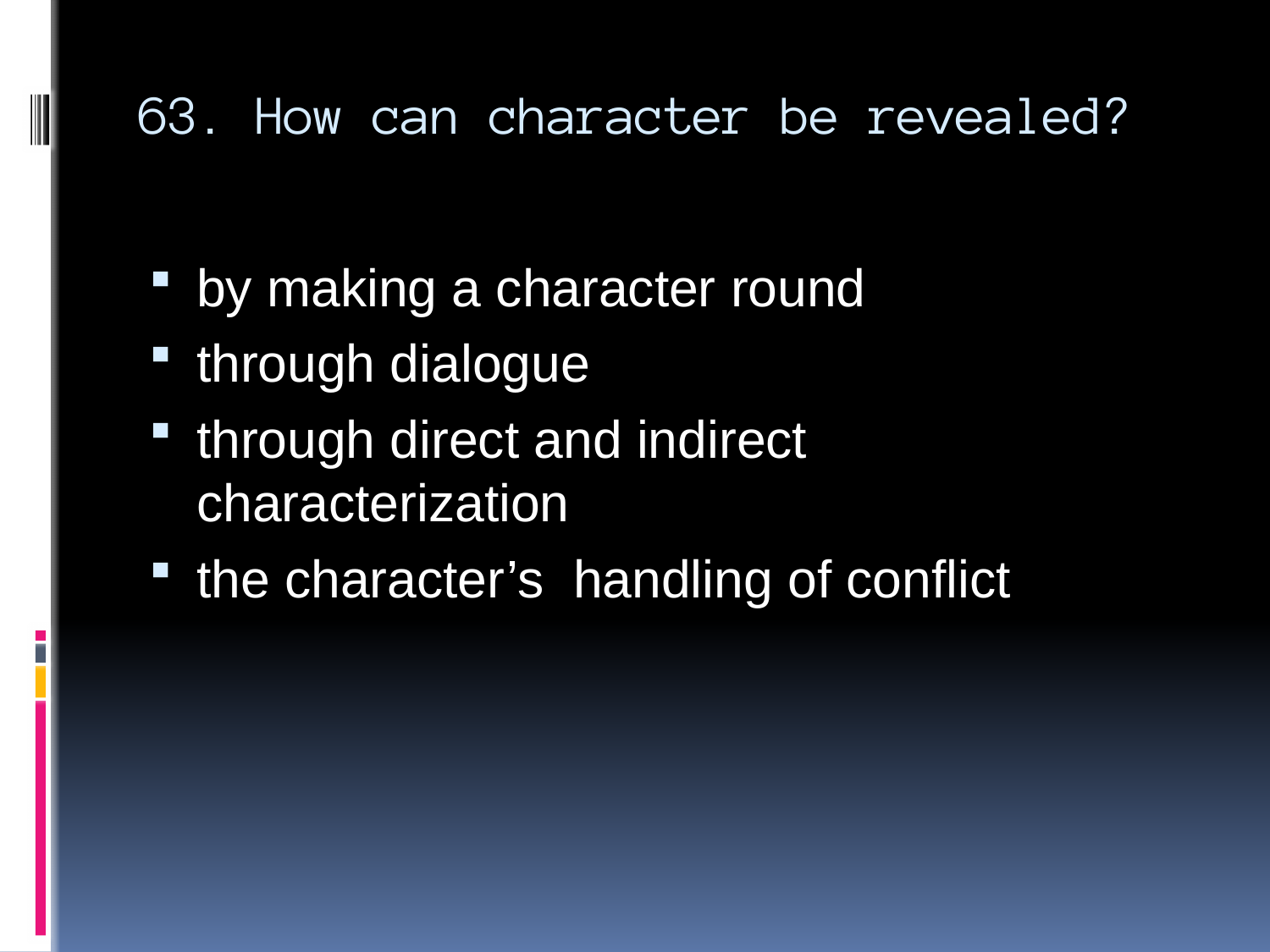

# 63. How can character be revealed?
by making a character round
through dialogue
through direct and indirect characterization
the character’s  handling of conflict